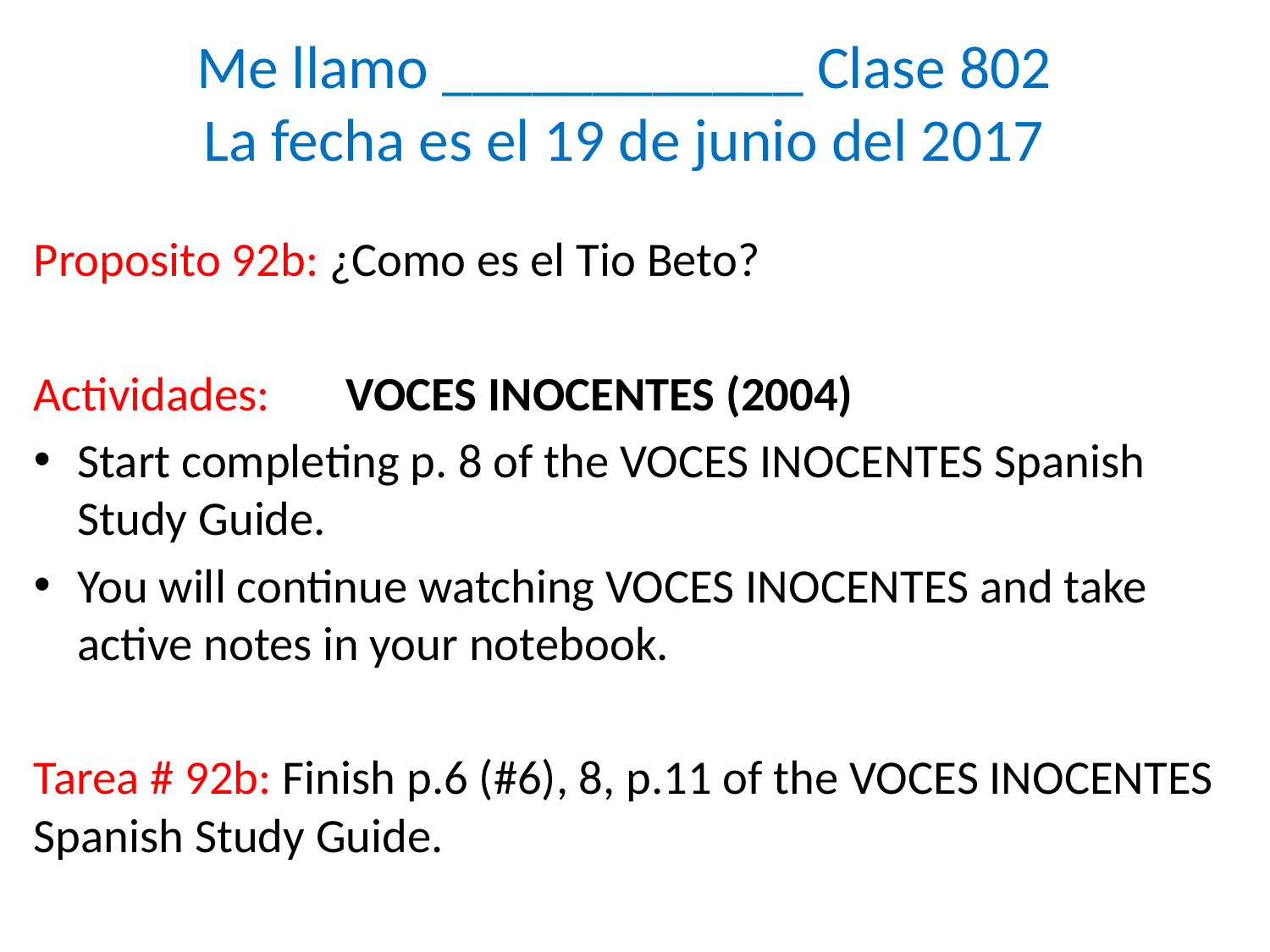

# Me llamo ____________ Clase 802 La fecha es el 19 de junio del 2017
Proposito 92b: ¿Como es el Tio Beto?

Actividades:       VOCES INOCENTES (2004)
Start completing p. 8 of the VOCES INOCENTES Spanish Study Guide.
You will continue watching VOCES INOCENTES and take active notes in your notebook.

Tarea # 92b: Finish p.6 (#6), 8, p.11 of the VOCES INOCENTES Spanish Study Guide.